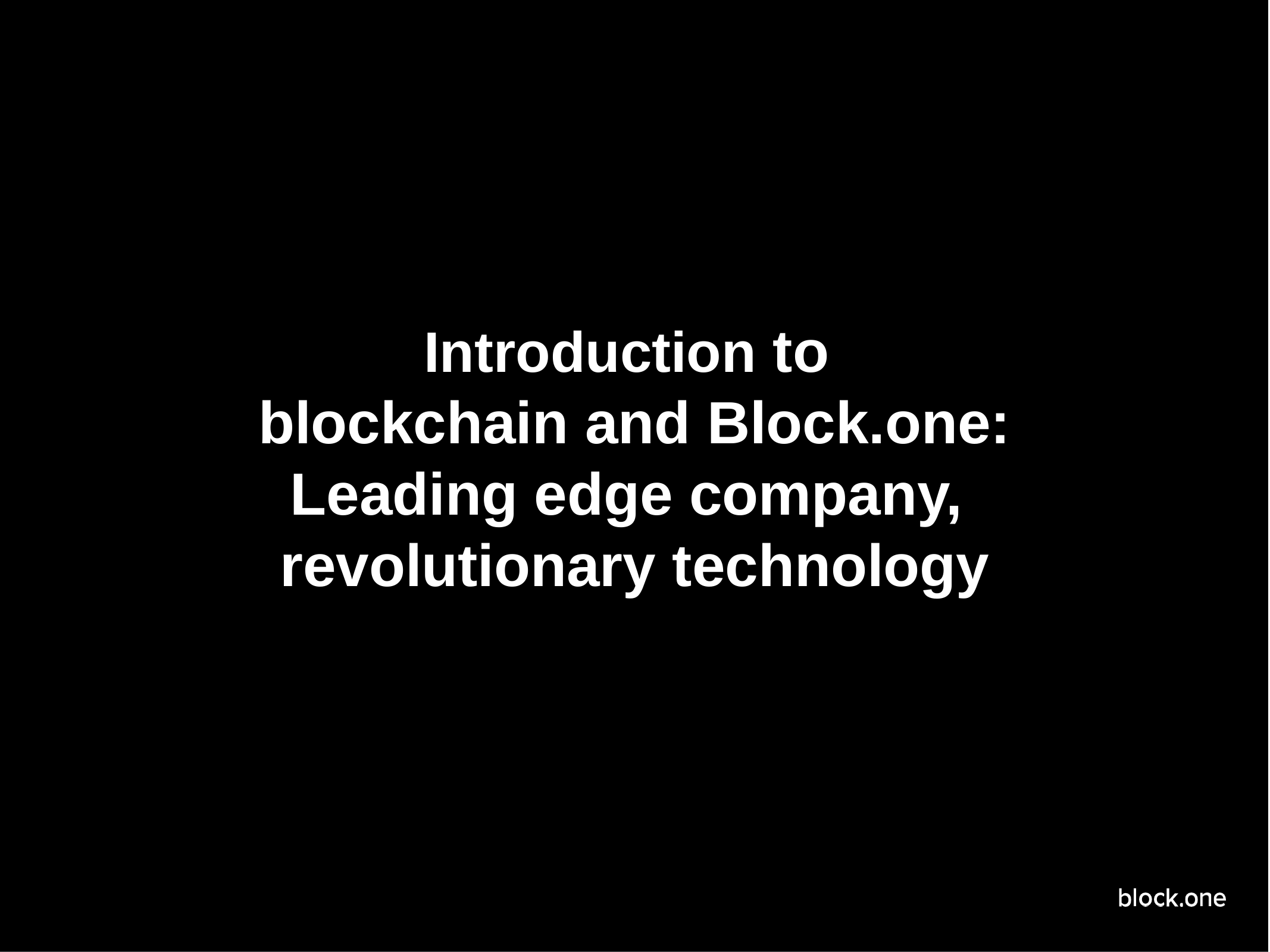

Introduction to
blockchain and Block.one:
Leading edge company,
revolutionary technology